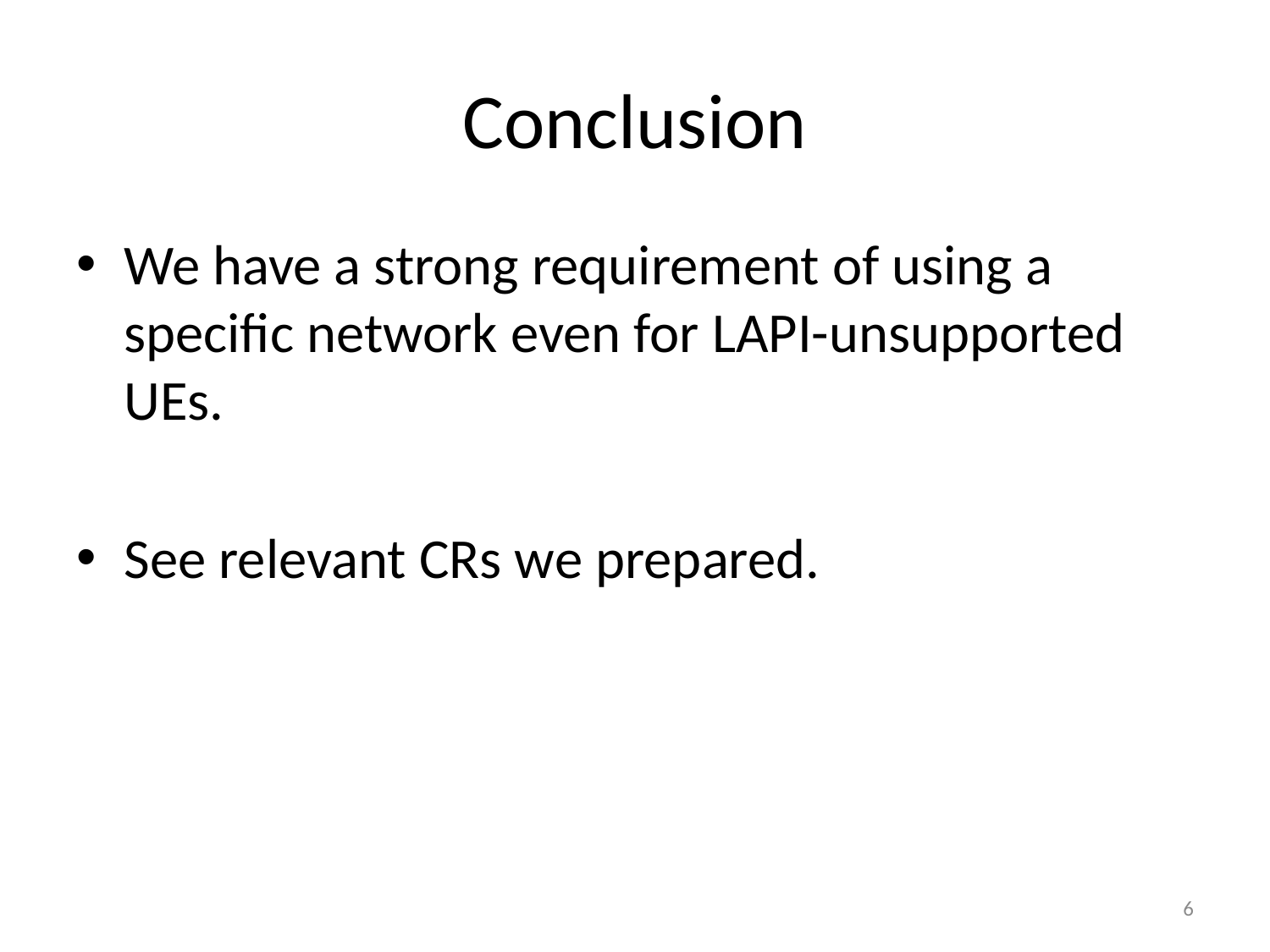

# Conclusion
We have a strong requirement of using a specific network even for LAPI-unsupported UEs.

See relevant CRs we prepared.
6